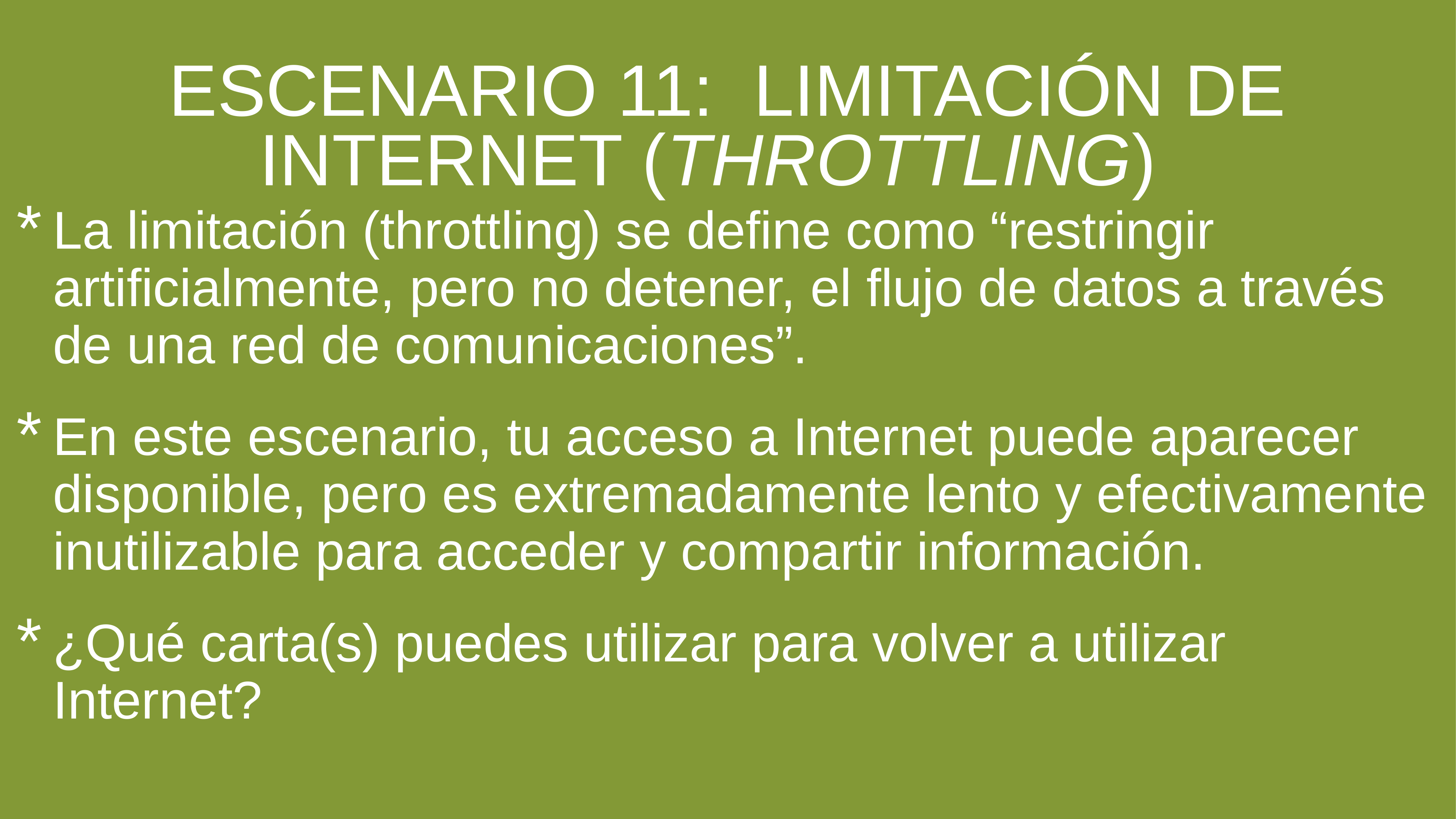

ESCENARIO 11:  LIMITACIÓN DE INTERNET (THROTTLING)

La limitación (throttling) se define como “restringir artificialmente, pero no detener, el flujo de datos a través de una red de comunicaciones”.
En este escenario, tu acceso a Internet puede aparecer disponible, pero es extremadamente lento y efectivamente inutilizable para acceder y compartir información.
¿Qué carta(s) puedes utilizar para volver a utilizar Internet?